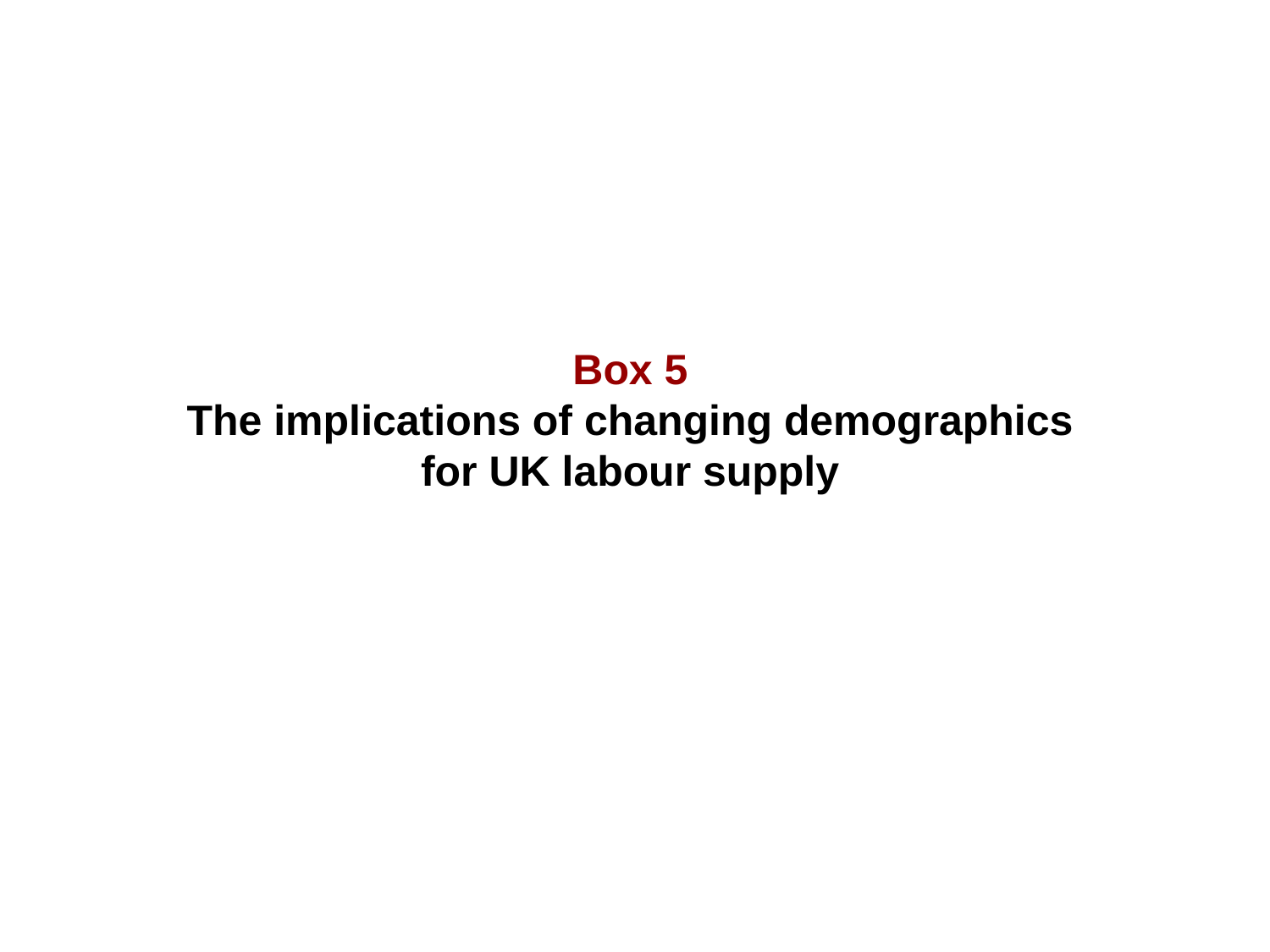

Box 5
The implications of changing demographics
for UK labour supply